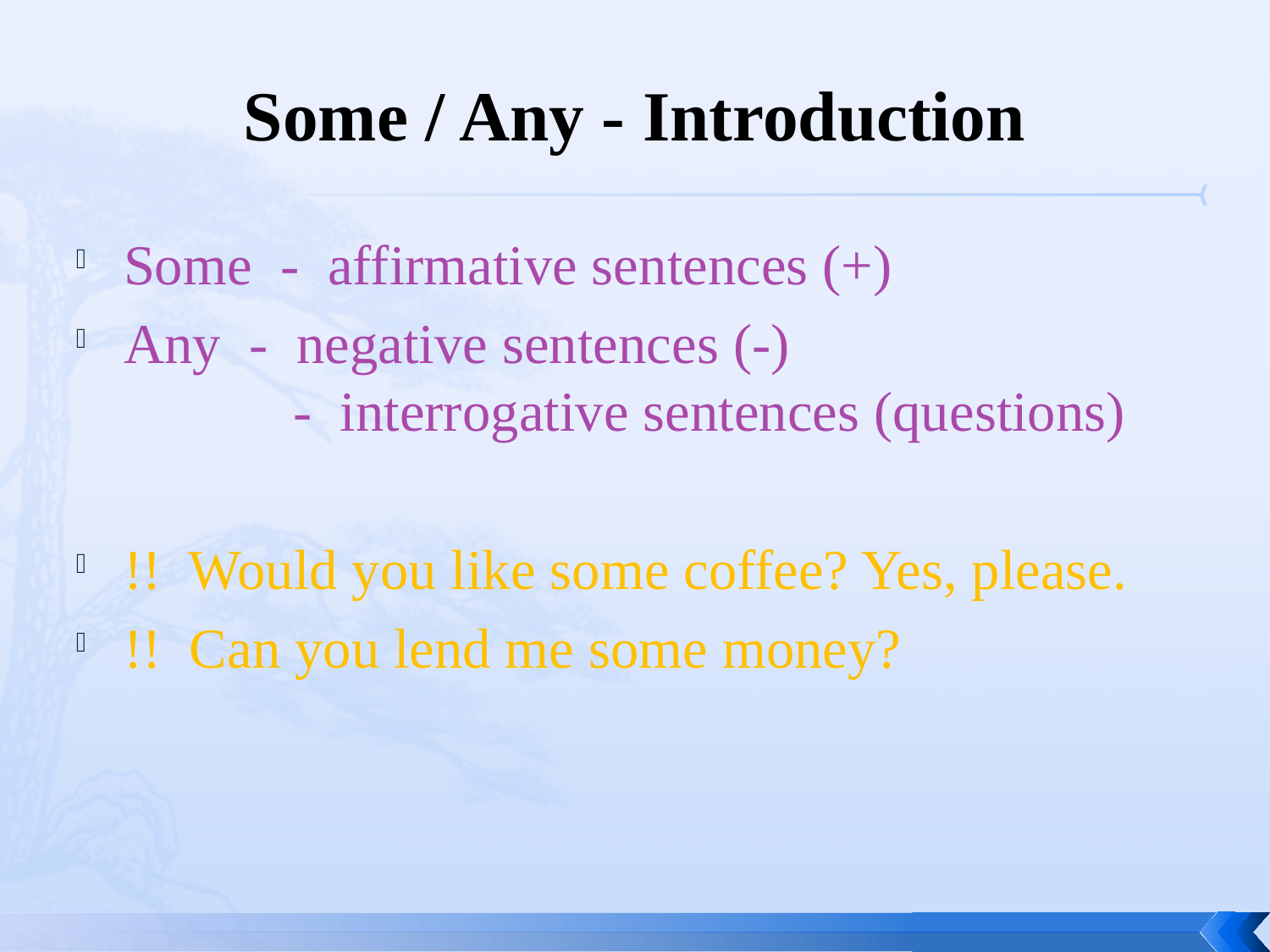

# Some / Any - Introduction
Some  -  affirmative sentences (+)
Any  -  negative sentences (-)
	   -  interrogative sentences (questions)

!!  Would you like some coffee? Yes, please.
!!  Can you lend me some money?